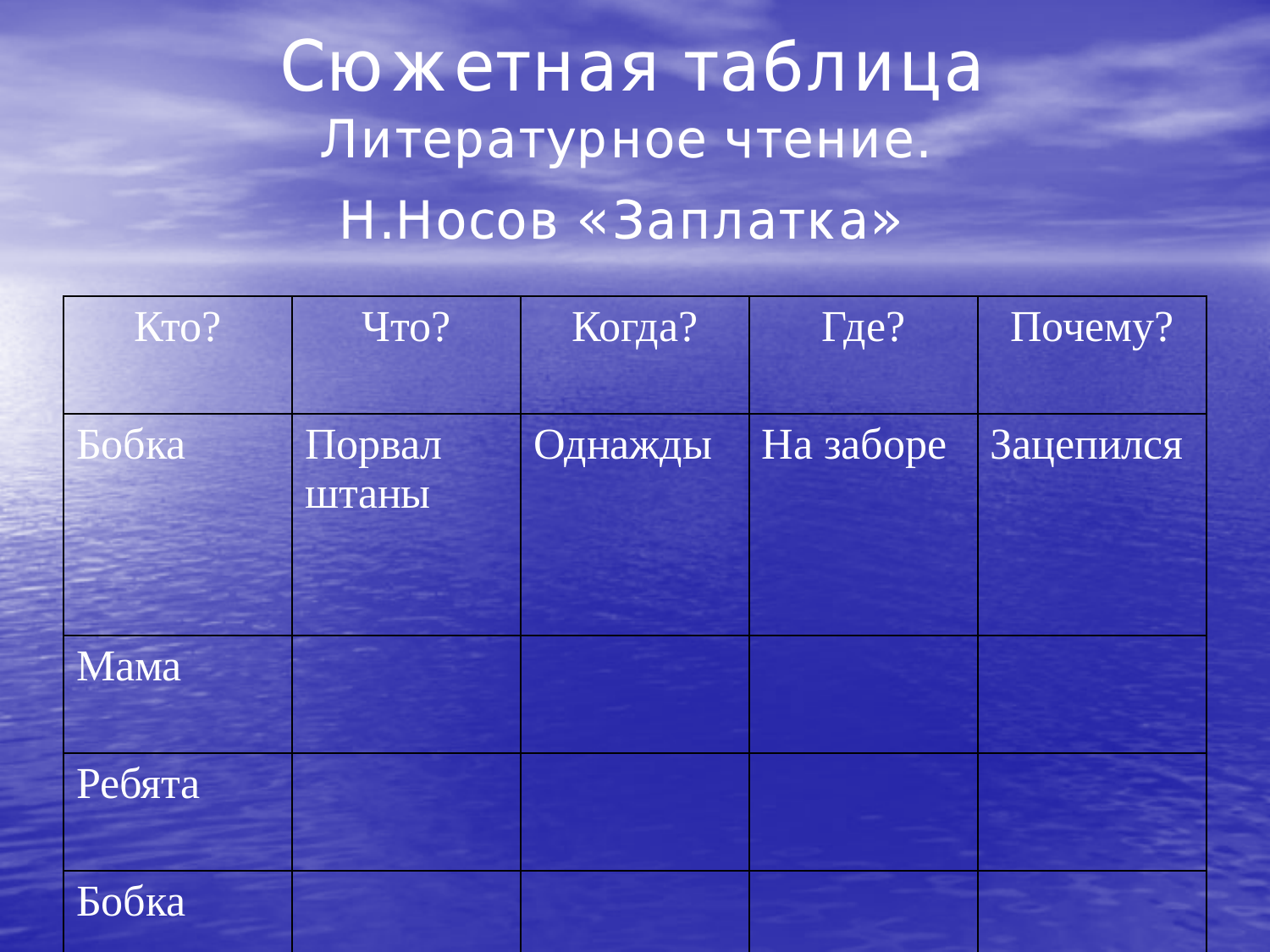

# Сюжетная таблица Литературное чтение. Н.Носов «Заплатка»
| Кто? | Что? | Когда? | Где? | Почему? |
| --- | --- | --- | --- | --- |
| Бобка | Порвал штаны | Однажды | На заборе | Зацепился |
| Мама |  |  |  |  |
| Ребята |  |  |  |  |
| Бобка |  |  |  |  |